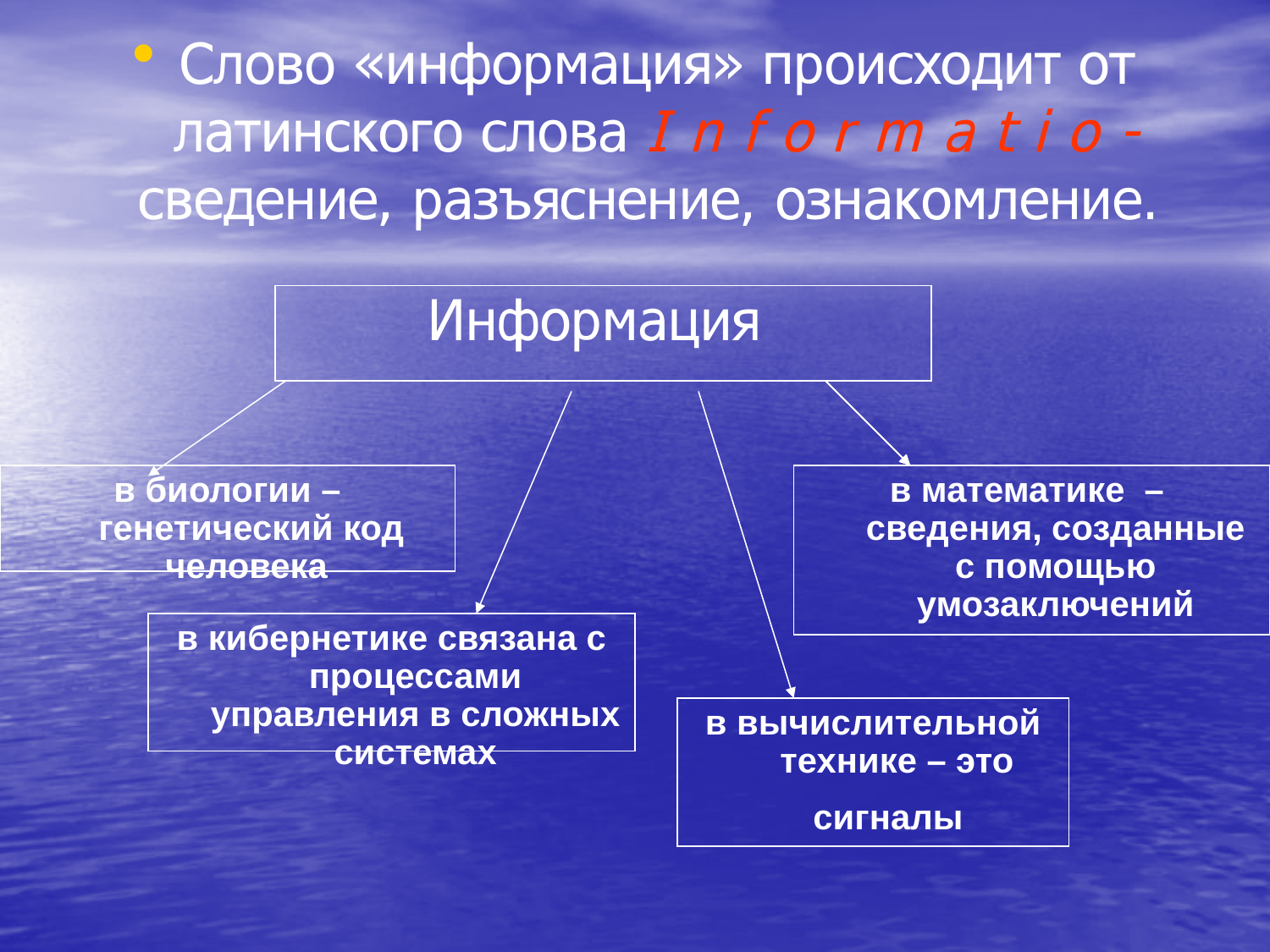

Слово «информация» происходит от латинского слова I n f o r m a t i o - сведение, разъяснение, ознакомление.
Информация

в биологии –генетический код человека
в математике  –  сведения, созданные с помощью умозаключений
в кибернетике связана с процессами управления в сложных системах
в вычислительной технике – это сигналы